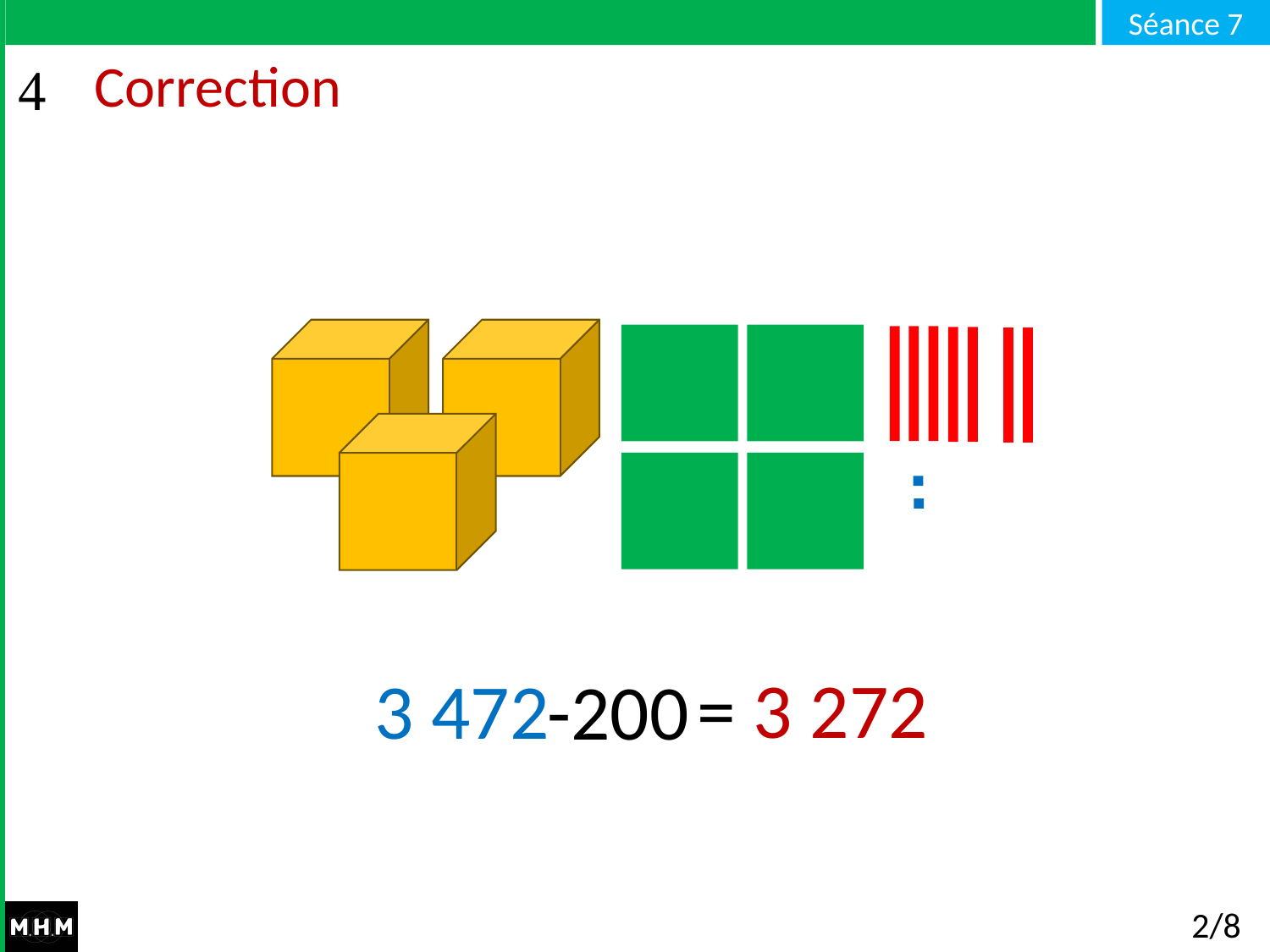

# Correction

= 3 272
3 472
-200
2/8